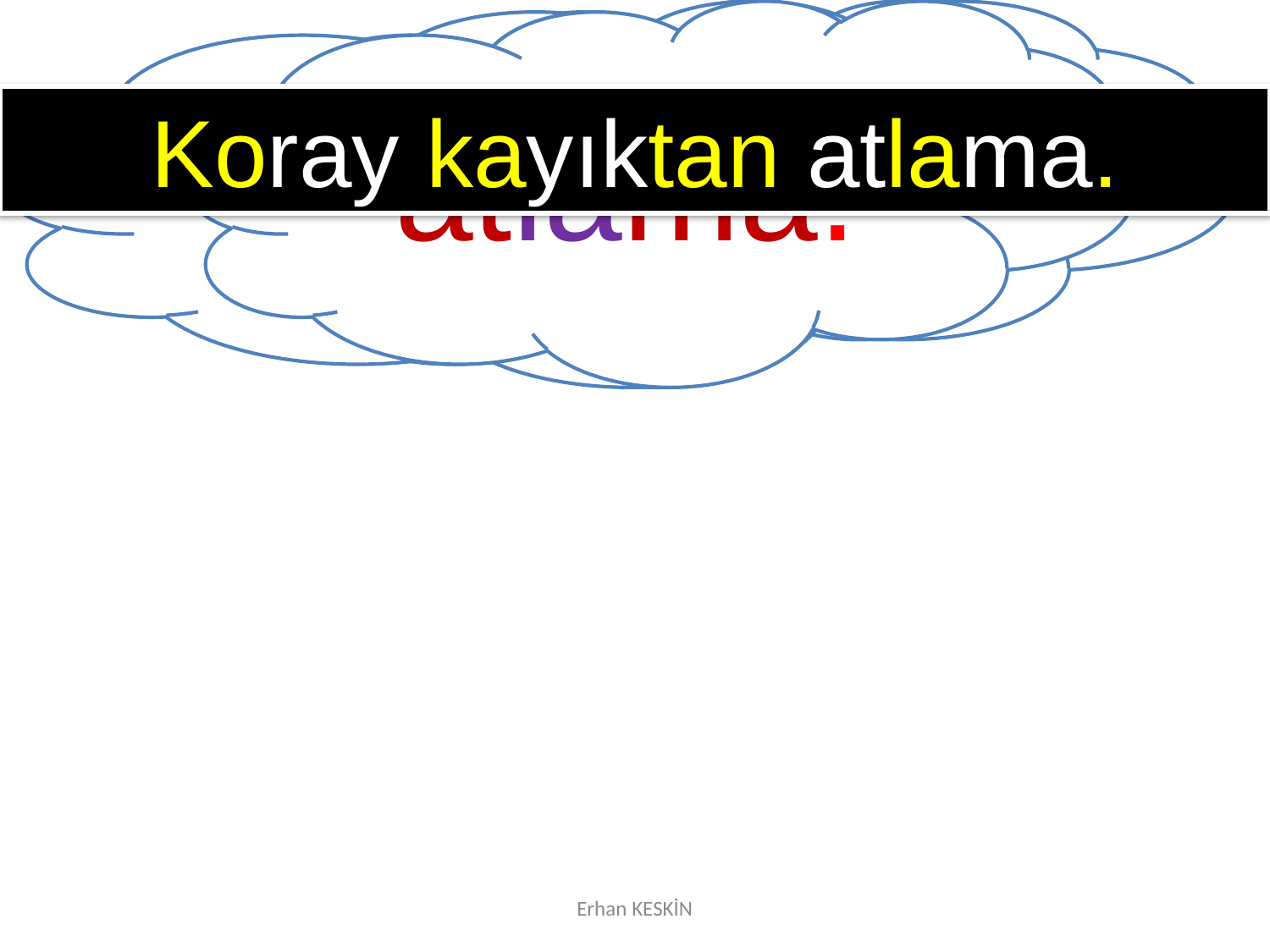

kayıktan
Koray
atlama.
Koray kayıktan atlama.
Erhan KESKİN